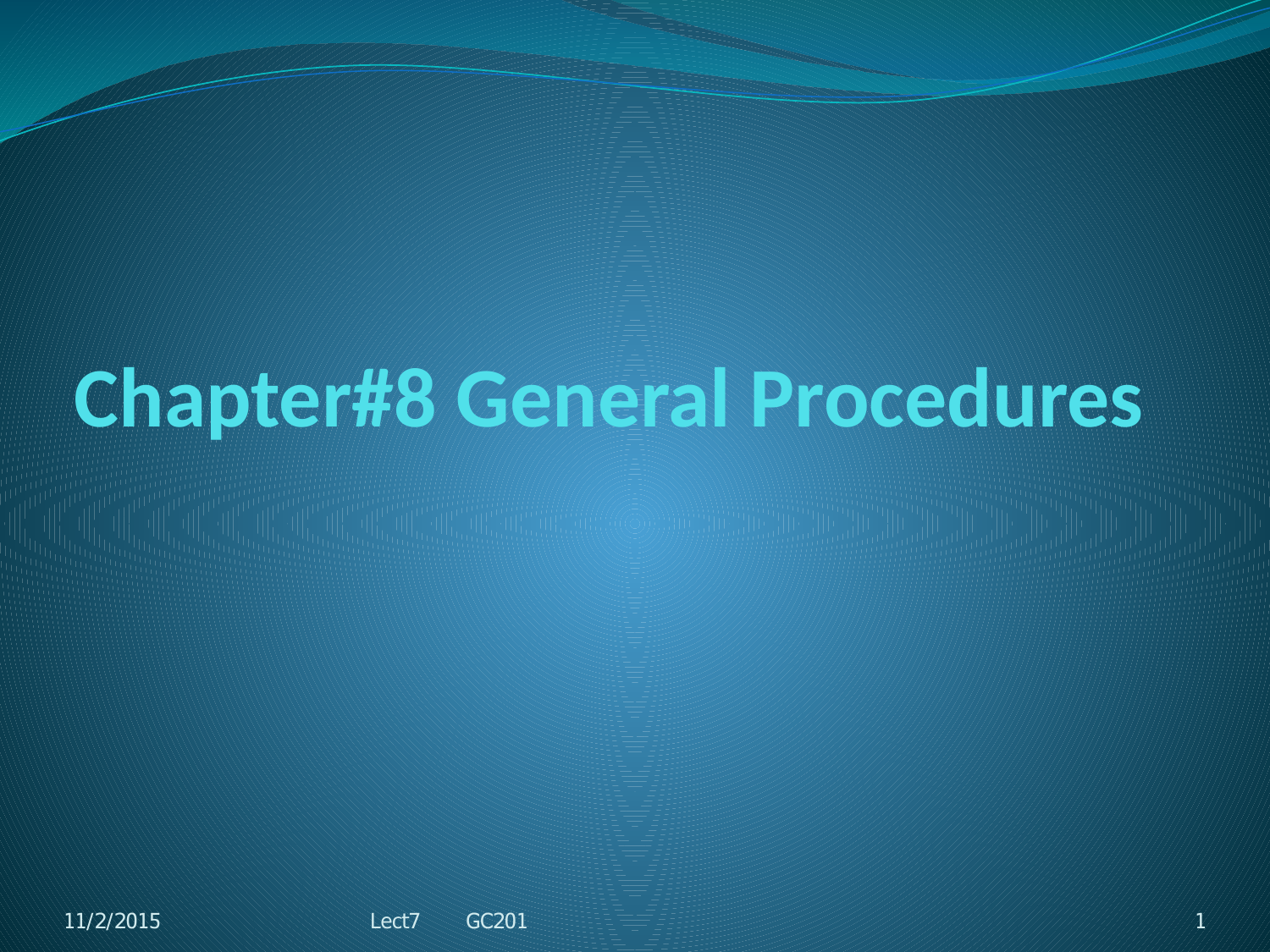

# Chapter#8 General Procedures
11/2/2015
Lect7       GC201
1